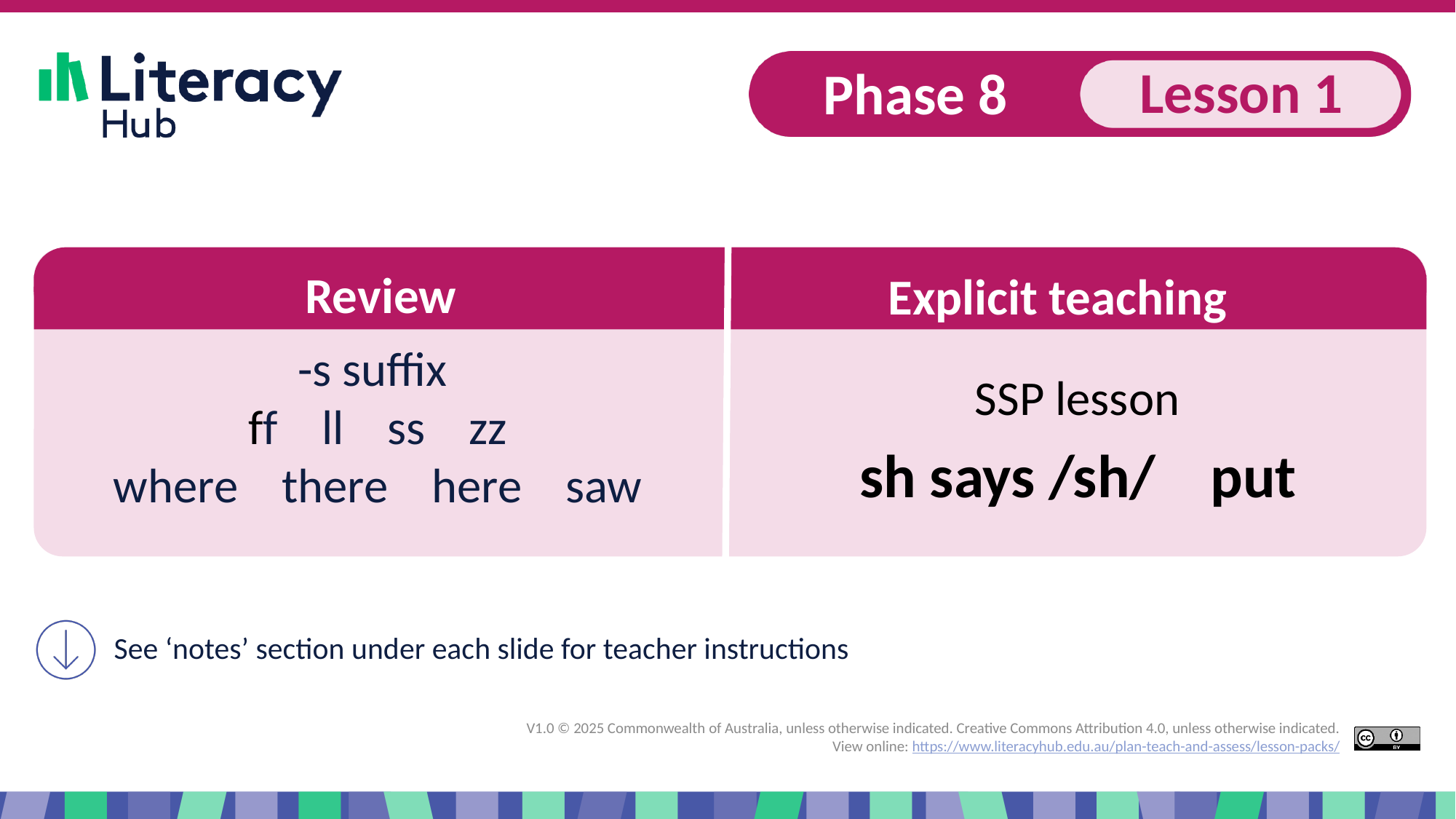

# Slide 1 Start of presentation sh says /sh/
-s suffix
ff    ll    ss    zz
where    there    here    saw

SSP lesson
sh says /sh/    put